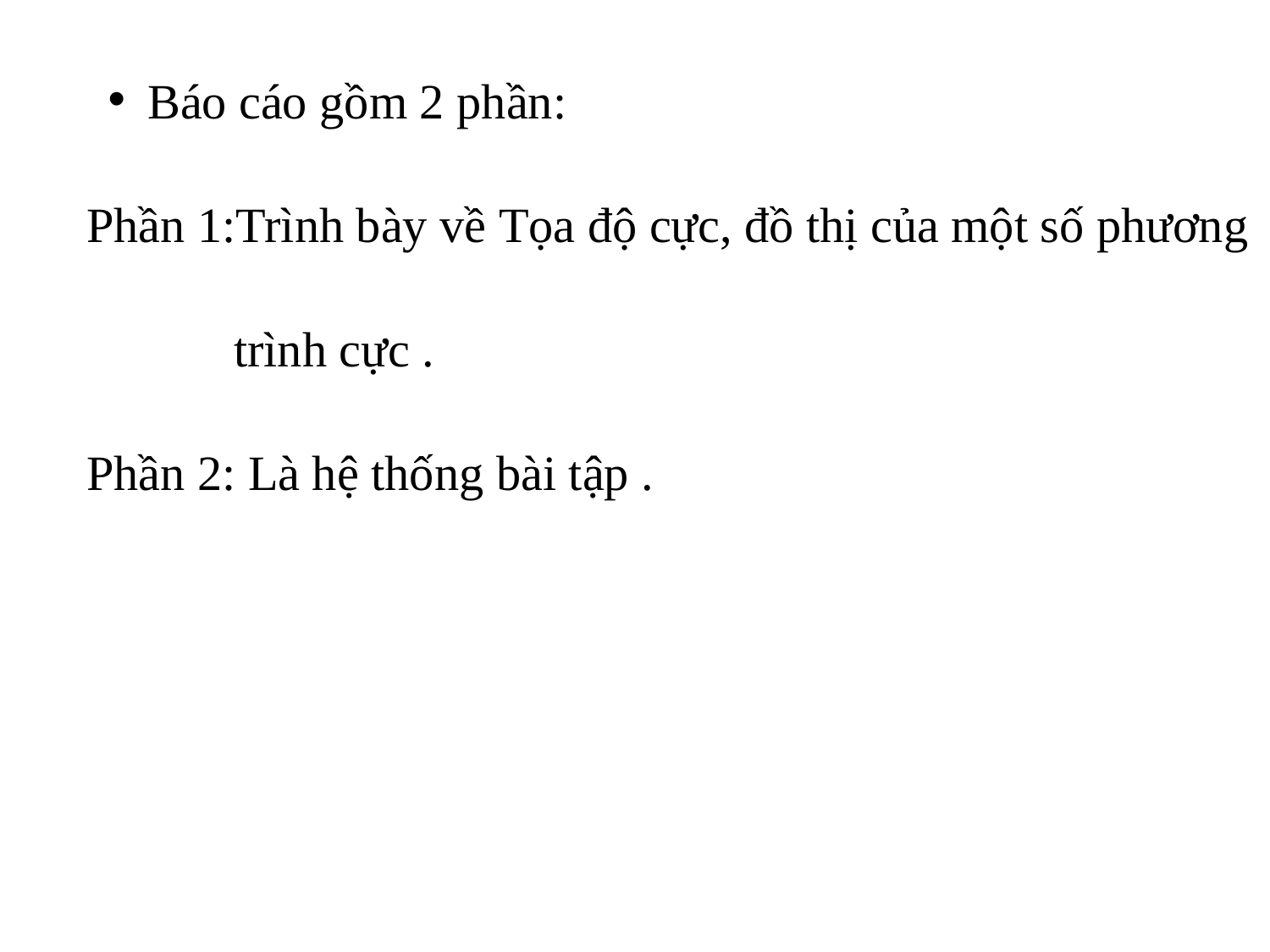

Báo cáo gồm 2 phần:
      Phần 1:Trình bày về Tọa độ cực, đồ thị của một số phương
                  trình cực .
      Phần 2: Là hệ thống bài tập .